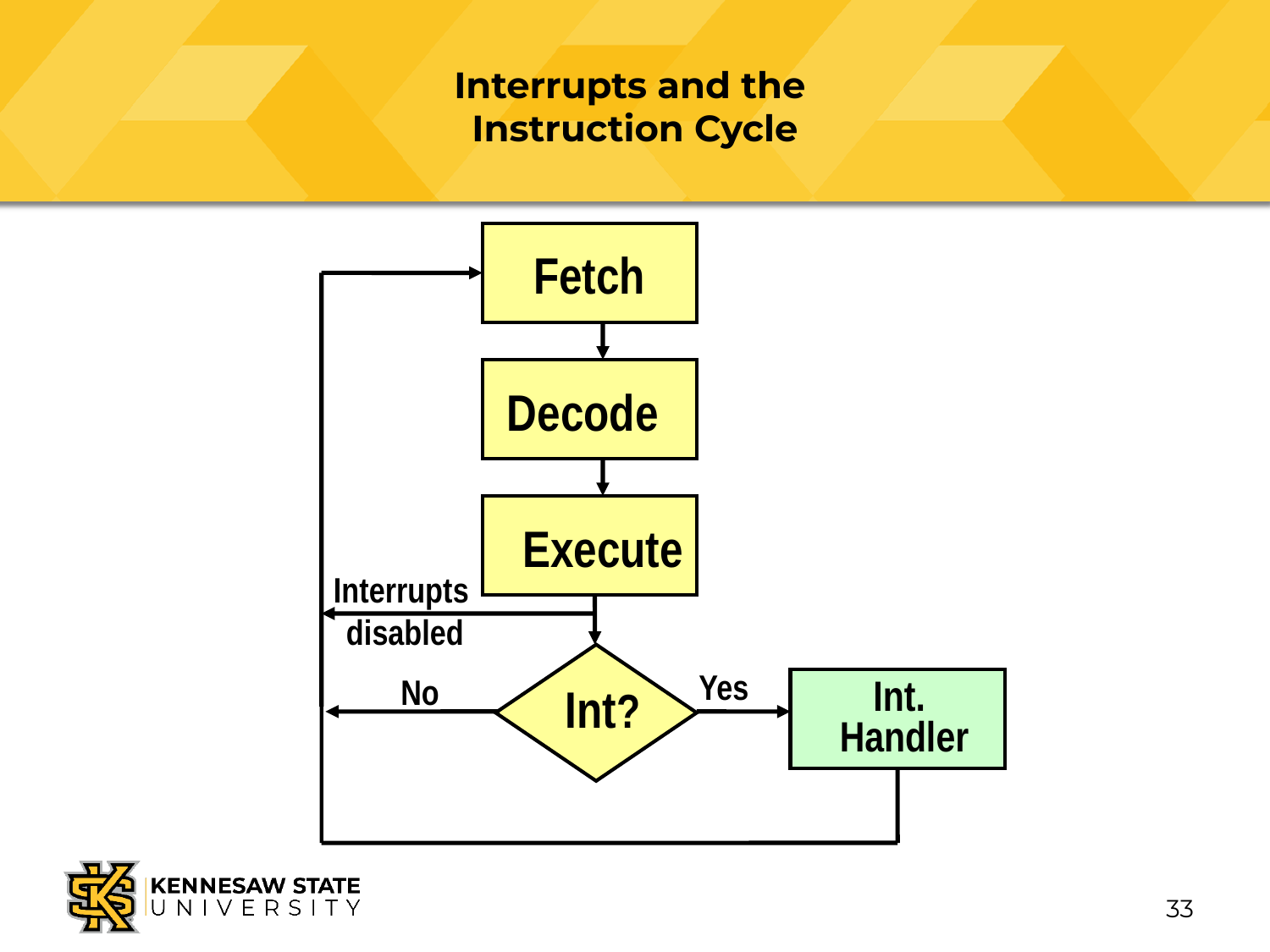

# Interrupts and the Instruction Cycle

Fetch

Decode

Execute
Interrupts
 disabled

Yes
No
Int?

Int.
Handler

33